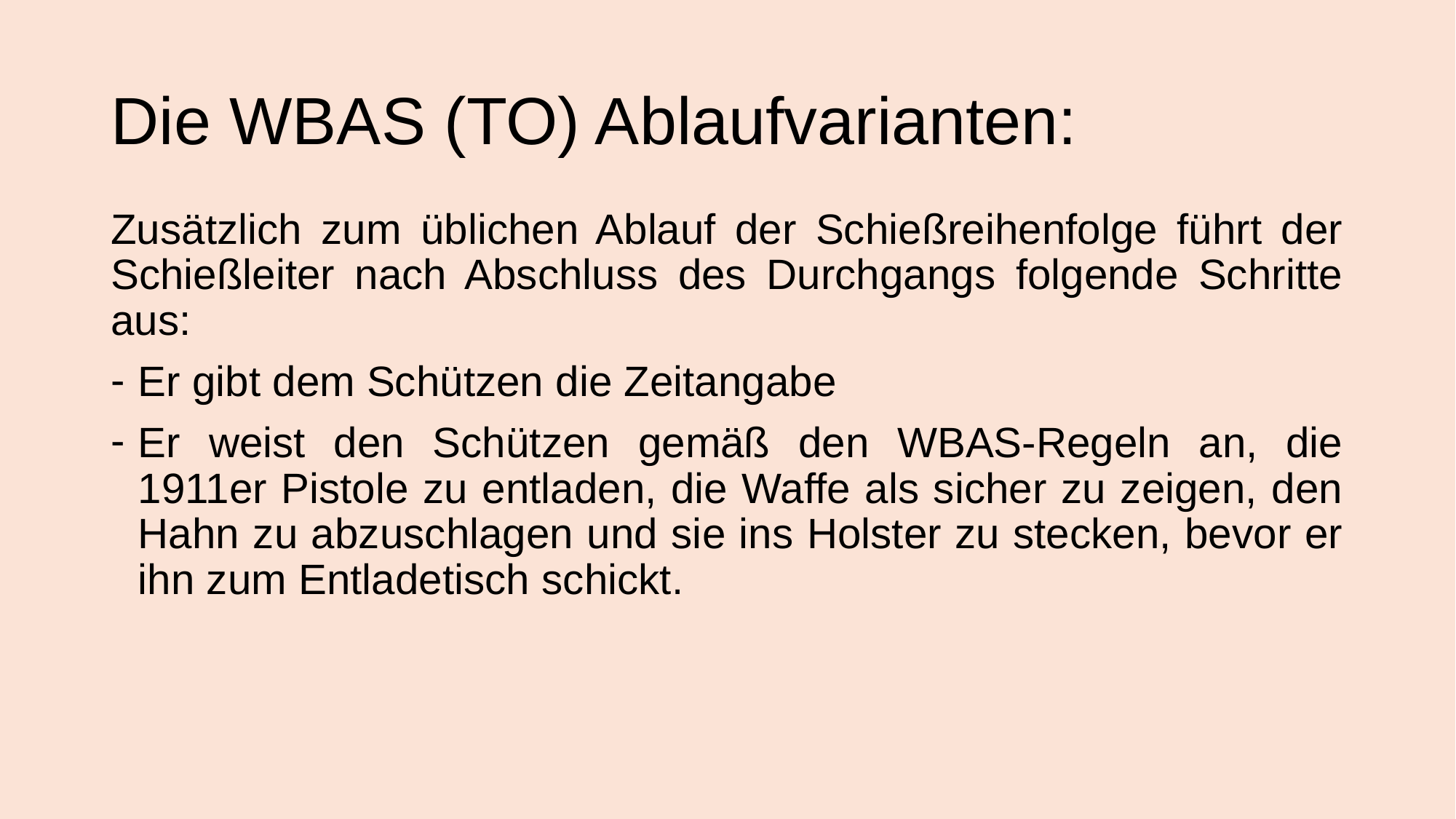

# Die WBAS (TO) Ablaufvarianten:
Zusätzlich zum üblichen Ablauf der Schießreihenfolge führt der Schießleiter nach Abschluss des Durchgangs folgende Schritte aus:
Er gibt dem Schützen die Zeitangabe
Er weist den Schützen gemäß den WBAS-Regeln an, die 1911er Pistole zu entladen, die Waffe als sicher zu zeigen, den Hahn zu abzuschlagen und sie ins Holster zu stecken, bevor er ihn zum Entladetisch schickt.